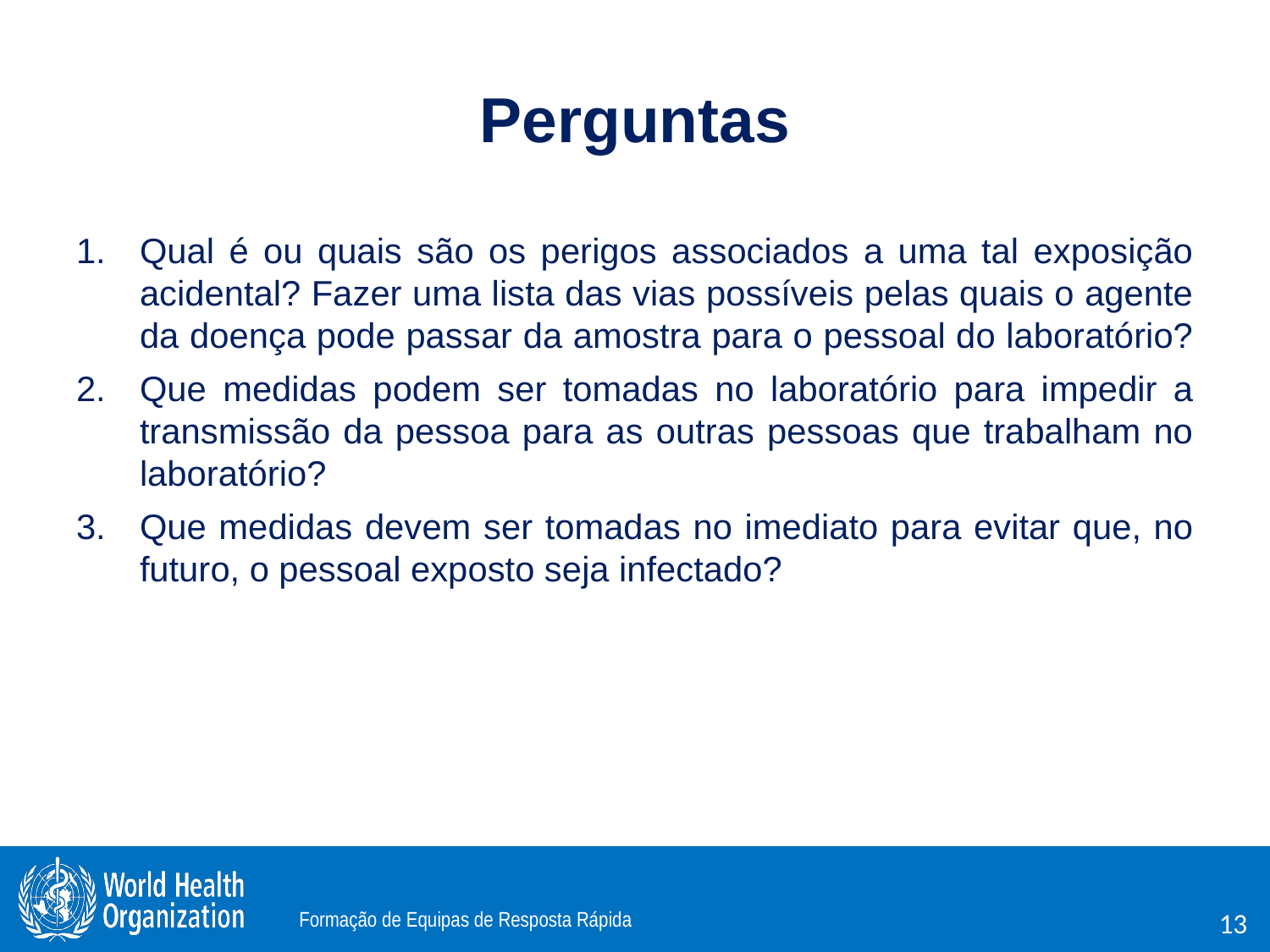

# Perguntas
Qual é ou quais são os perigos associados a uma tal exposição acidental? Fazer uma lista das vias possíveis pelas quais o agente da doença pode passar da amostra para o pessoal do laboratório?
Que medidas podem ser tomadas no laboratório para impedir a transmissão da pessoa para as outras pessoas que trabalham no laboratório?
Que medidas devem ser tomadas no imediato para evitar que, no futuro, o pessoal exposto seja infectado?